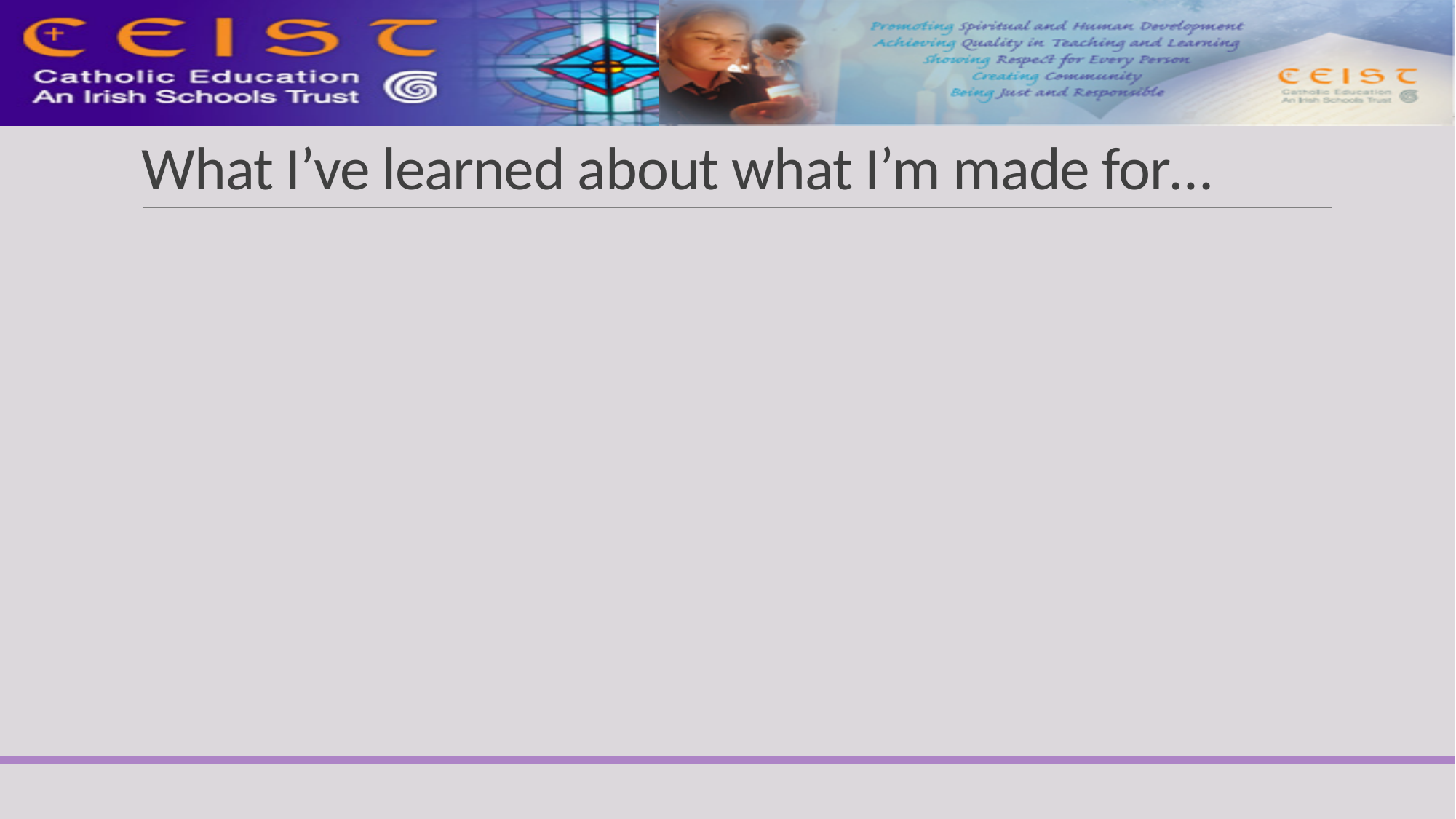

# What I’ve learned about what I’m made for…